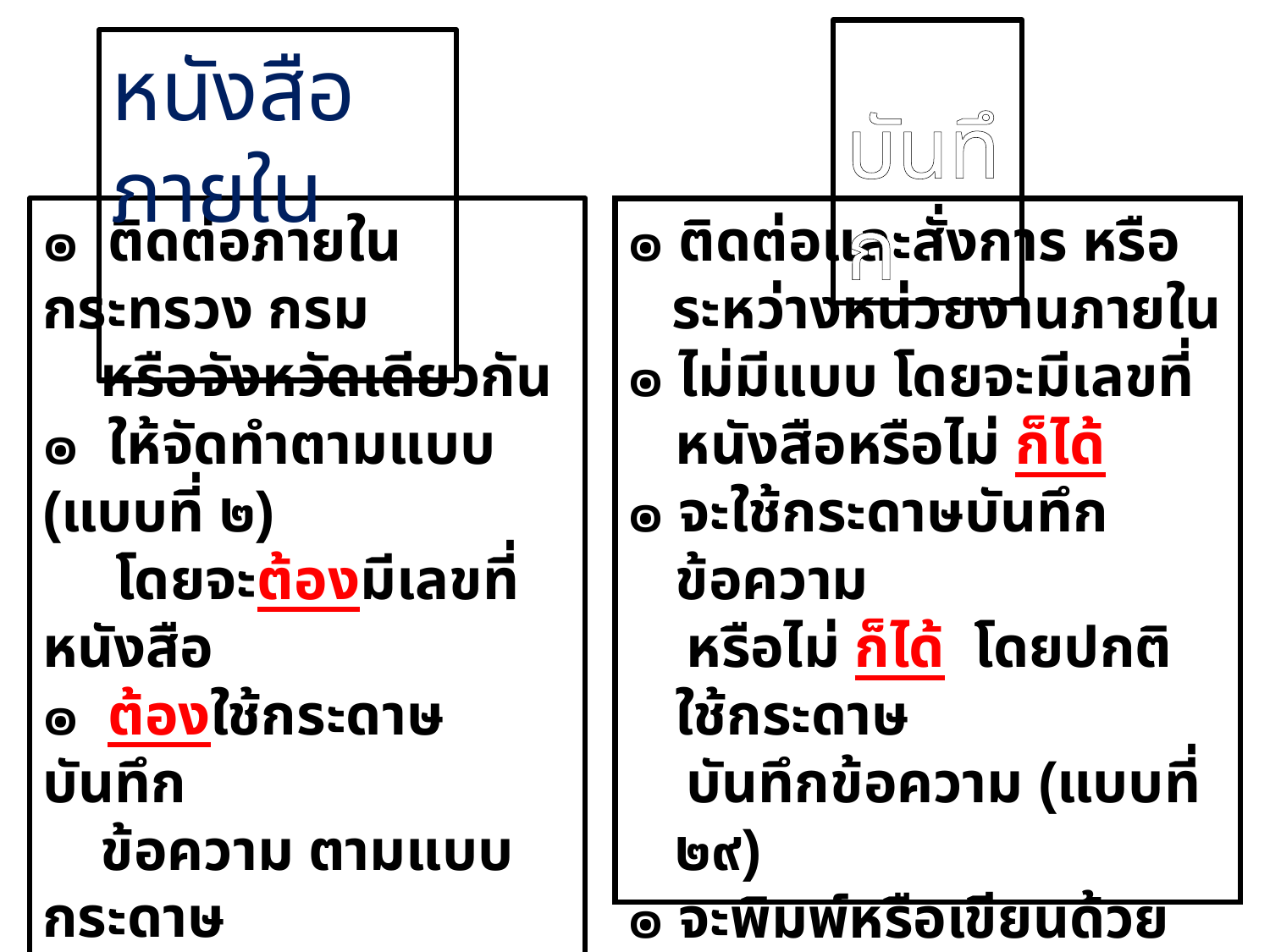

บันทึก
หนังสือภายใน
๏  ติดต่อภายในกระทรวง กรม
    หรือจังหวัดเดียวกัน
๏  ให้จัดทำตามแบบ (แบบที่ ๒)
     โดยจะต้องมีเลขที่หนังสือ
๏  ต้องใช้กระดาษบันทึก
    ข้อความ ตามแบบกระดาษ
    บันทึกข้อความ (แบบที่ ๒๙)
๏   ต้องพิมพ์เท่านั้น
      และโดยปกติ จะมีต้นฉบับ
     สำเนาคู่ฉบับ และสำเนา
๏ ติดต่อและสั่งการ หรือ
   ระหว่างหน่วยงานภายใน
๏ ไม่มีแบบ โดยจะมีเลขที่หนังสือหรือไม่ ก็ได้
๏ จะใช้กระดาษบันทึกข้อความ
    หรือไม่ ก็ได้  โดยปกติ ใช้กระดาษ
    บันทึกข้อความ (แบบที่ ๒๙)
๏ จะพิมพ์หรือเขียนด้วยลายมือก็ได้
    และจะมีสำเนาคู่ฉบับ สำเนาหรือไม่
    ก็ได้